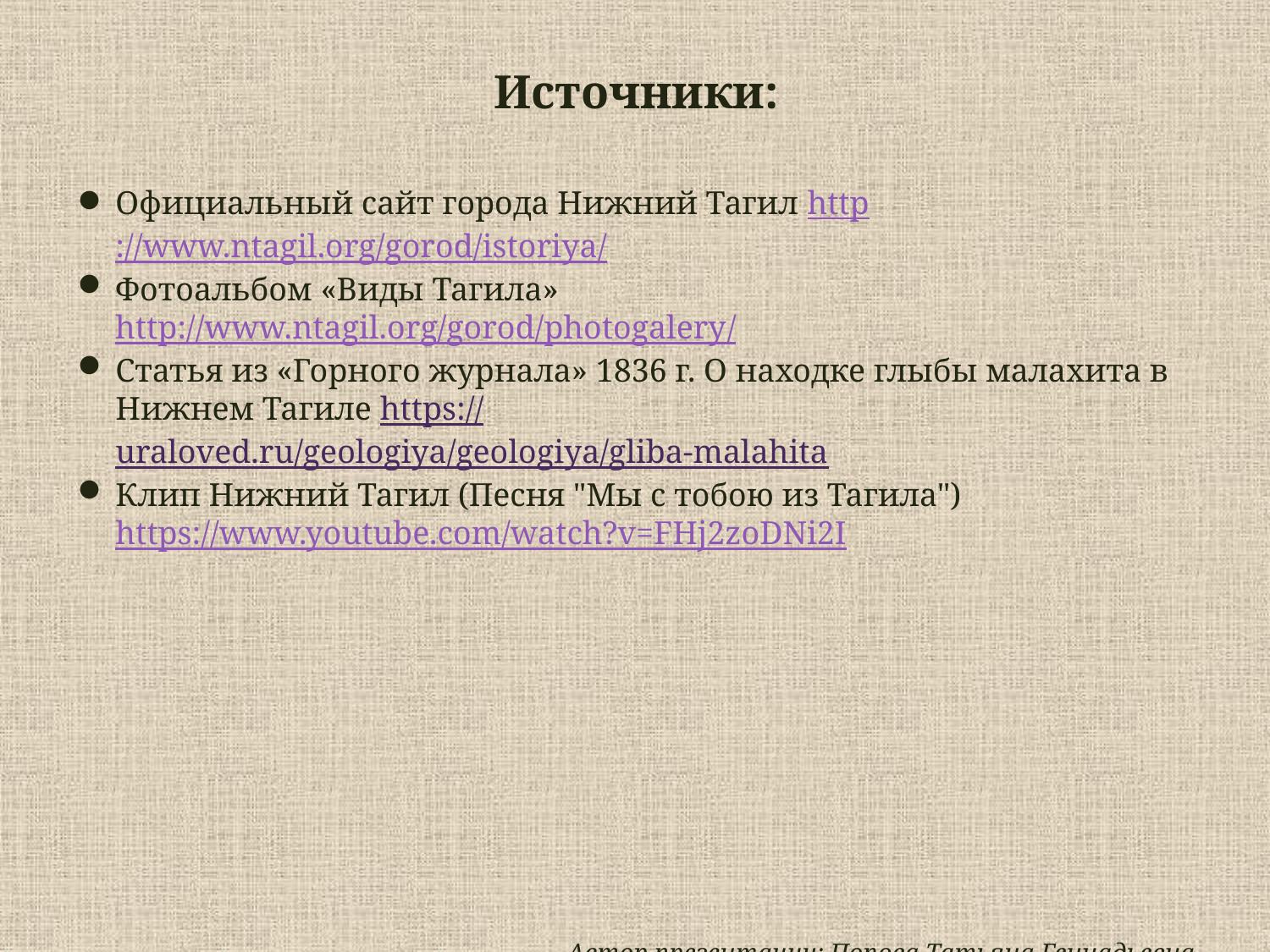

Источники:

Официальный сайт города Нижний Тагил http://www.ntagil.org/gorod/istoriya/
Фотоальбом «Виды Тагила»
http://www.ntagil.org/gorod/photogalery/
Статья из «Горного журнала» 1836 г. О находке глыбы малахита в Нижнем Тагиле https://uraloved.ru/geologiya/geologiya/gliba-malahita
Клип Нижний Тагил (Песня "Мы с тобою из Тагила") https://www.youtube.com/watch?v=FHj2zoDNi2I

Автор презентации: Попова Татьяна Геннадьевна